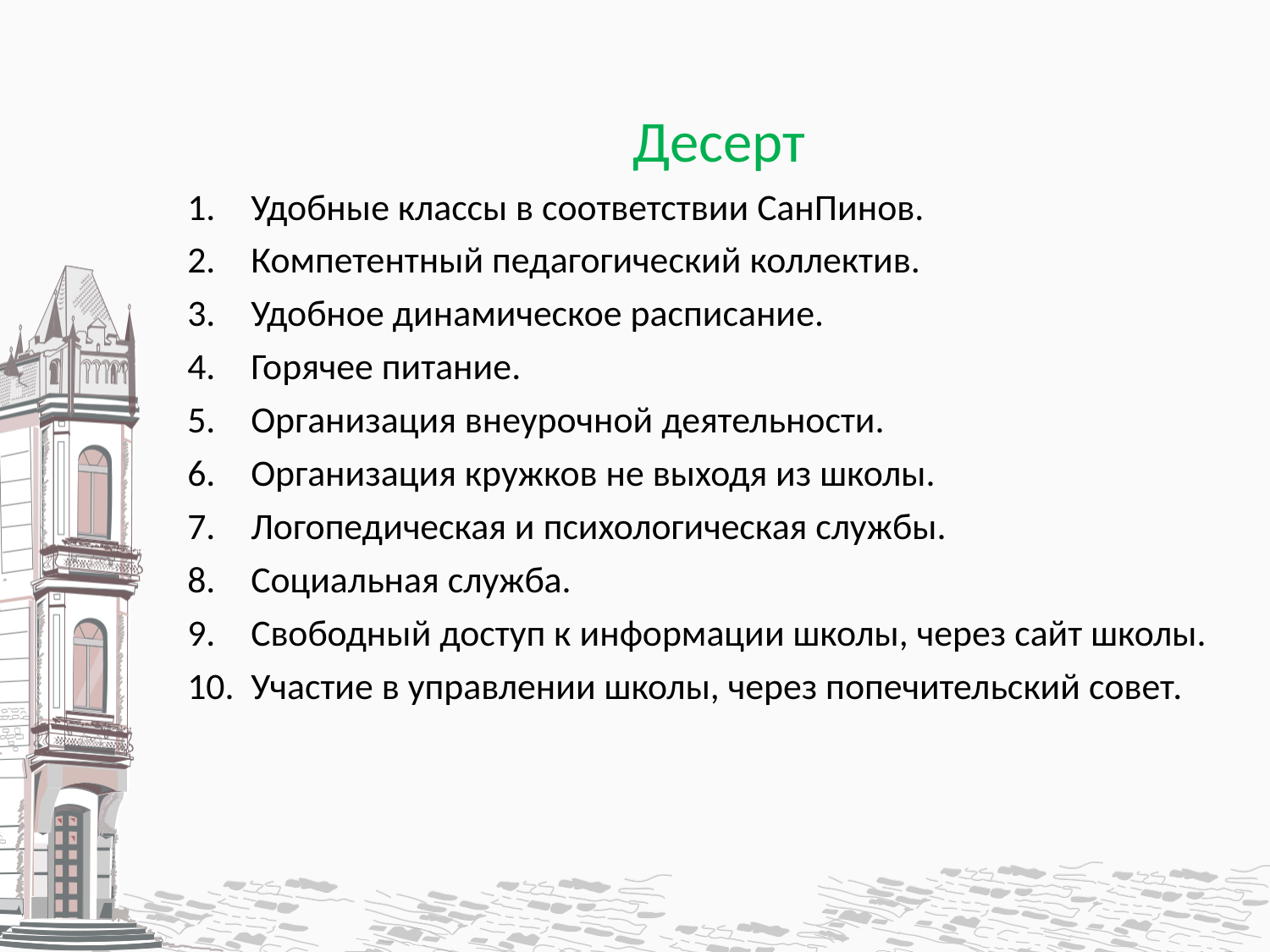

# Десерт
Удобные классы в соответствии СанПинов.
Компетентный педагогический коллектив.
Удобное динамическое расписание.
Горячее питание.
Организация внеурочной деятельности.
Организация кружков не выходя из школы.
Логопедическая и психологическая службы.
Социальная служба.
Свободный доступ к информации школы, через сайт школы.
Участие в управлении школы, через попечительский совет.